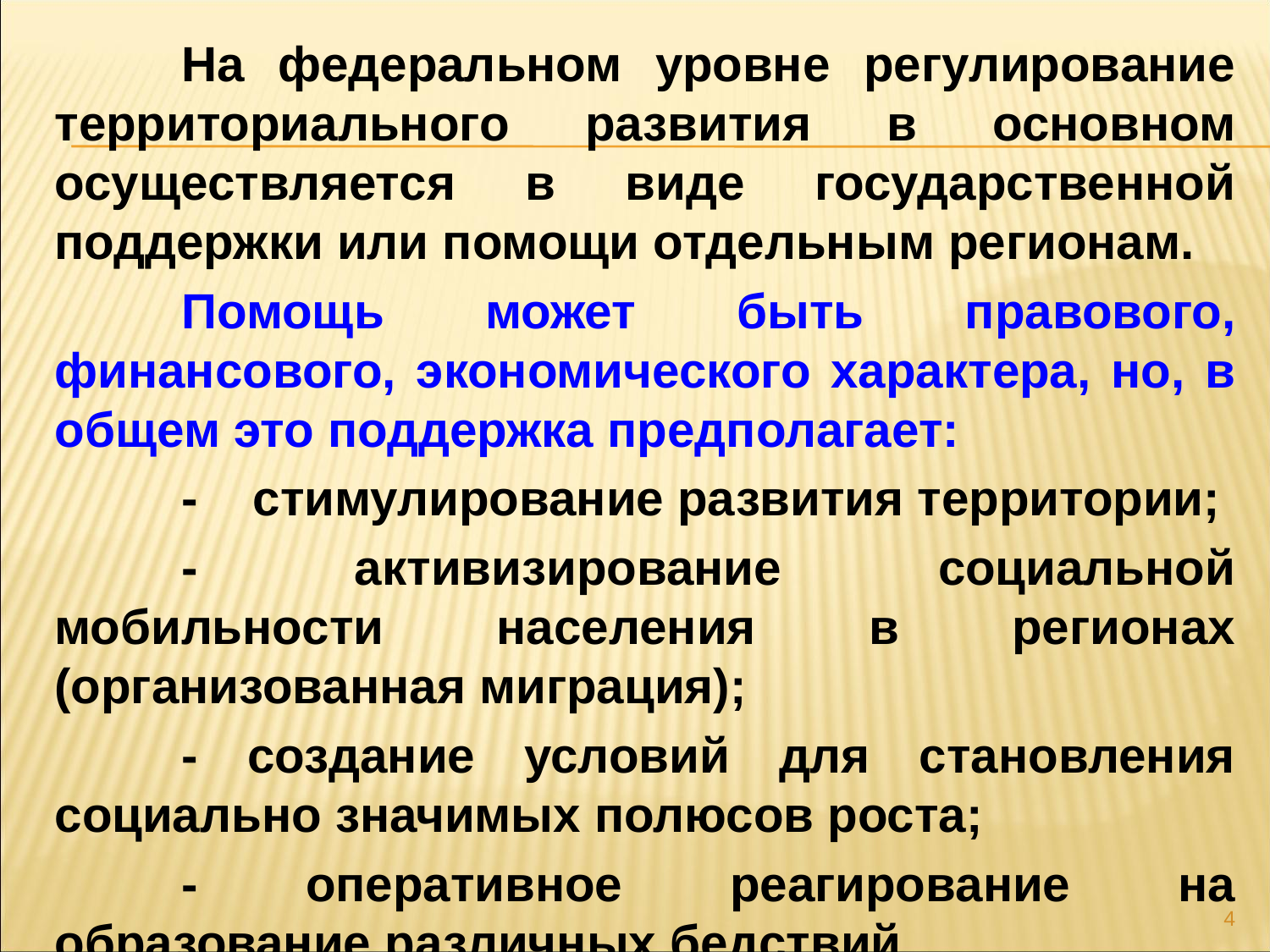

На федеральном уровне регулирование территориального развития в основном осуществляется в виде государственной поддержки или помощи отдельным регионам.
	Помощь может быть правового, финансового, экономического характера, но, в общем это поддержка предполагает:
	-    стимулирование развития территории;
	- активизирование социальной мобильности населения в регионах (организованная миграция);
	- создание условий для становления социально значимых полюсов роста;
	- оперативное реагирование на образование различных бедствий.
4